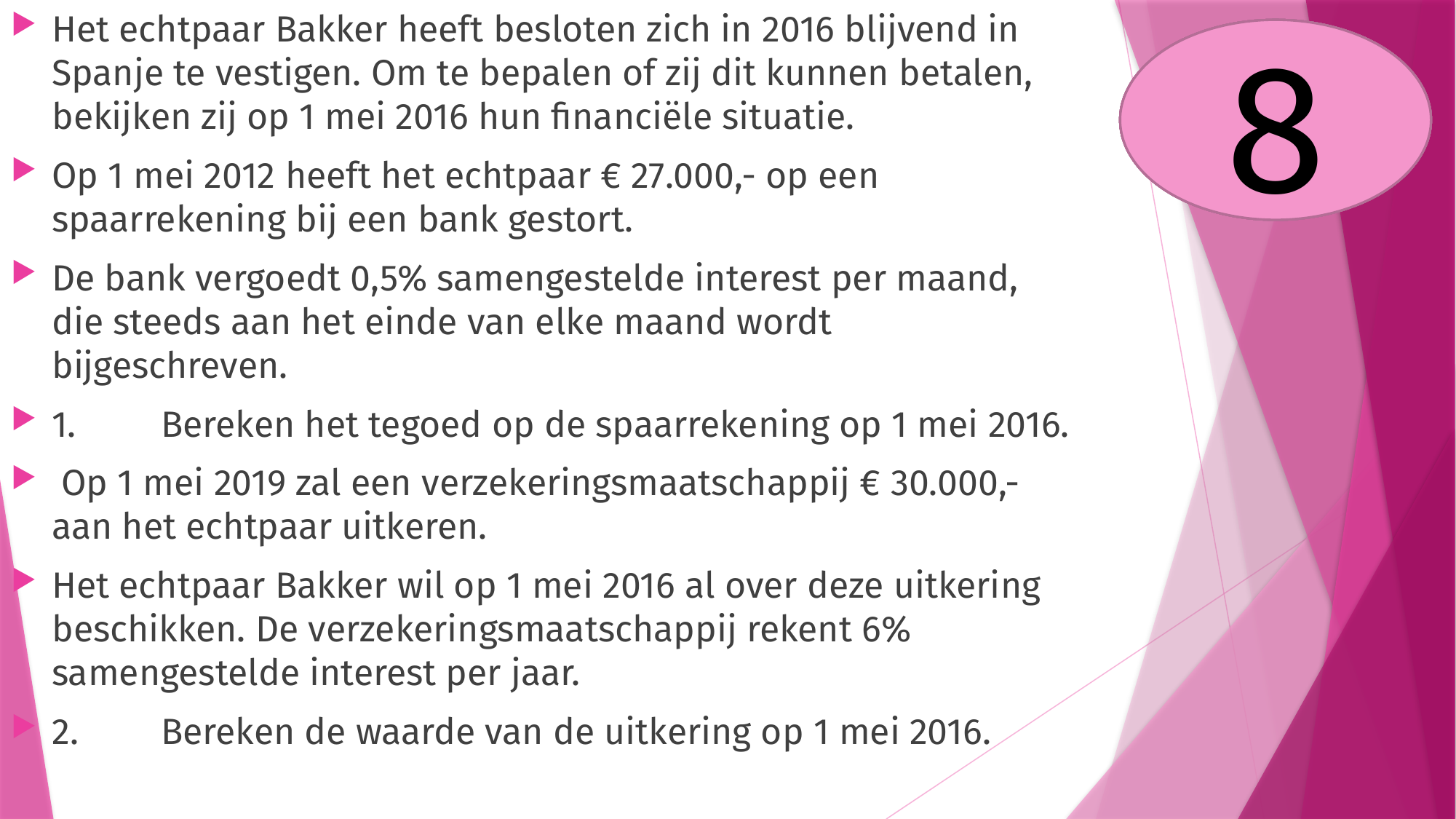

Het echtpaar Bakker heeft besloten zich in 2016 blijvend in Spanje te vestigen. Om te bepalen of zij dit kunnen betalen, bekijken zij op 1 mei 2016 hun financiële situatie.
Op 1 mei 2012 heeft het echtpaar € 27.000,- op een spaarrekening bij een bank gestort.
De bank vergoedt 0,5% samengestelde interest per maand, die steeds aan het einde van elke maand wordt bijgeschreven.
1.	Bereken het tegoed op de spaarrekening op 1 mei 2016.
 Op 1 mei 2019 zal een verzekeringsmaatschappij € 30.000,- aan het echtpaar uitkeren.
Het echtpaar Bakker wil op 1 mei 2016 al over deze uitkering beschikken. De verzekeringsmaatschappij rekent 6% samengestelde interest per jaar.
2.	Bereken de waarde van de uitkering op 1 mei 2016.

8
5
6
7
4
3
1
2